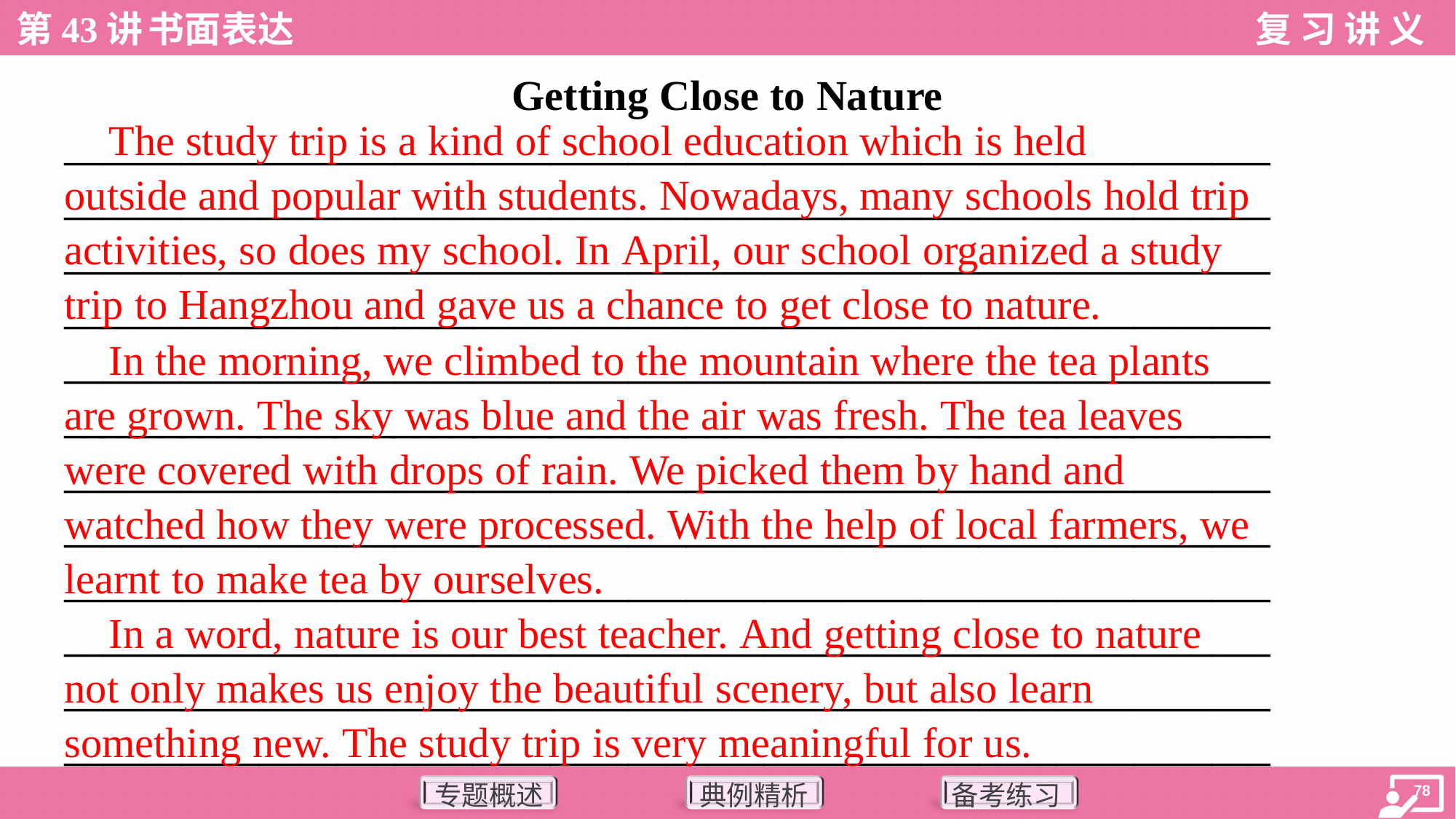

Getting Close to Nature
    The study trip is a kind of school education which is held
outside and popular with students. Nowadays, many schools hold trip
activities, so does my school. In April, our school organized a study
trip to Hangzhou and gave us a chance to get close to nature.
______________________________________________________________
______________________________________________________________
______________________________________________________________
______________________________________________________________
______________________________________________________________
______________________________________________________________
______________________________________________________________
______________________________________________________________
______________________________________________________________
______________________________________________________________
______________________________________________________________
______________________________________________________________
    In the morning, we climbed to the mountain where the tea plants
are grown. The sky was blue and the air was fresh. The tea leaves
were covered with drops of rain. We picked them by hand and
watched how they were processed. With the help of local farmers, we
learnt to make tea by ourselves.
    In a word, nature is our best teacher. And getting close to nature
not only makes us enjoy the beautiful scenery, but also learn
something new. The study trip is very meaningful for us.